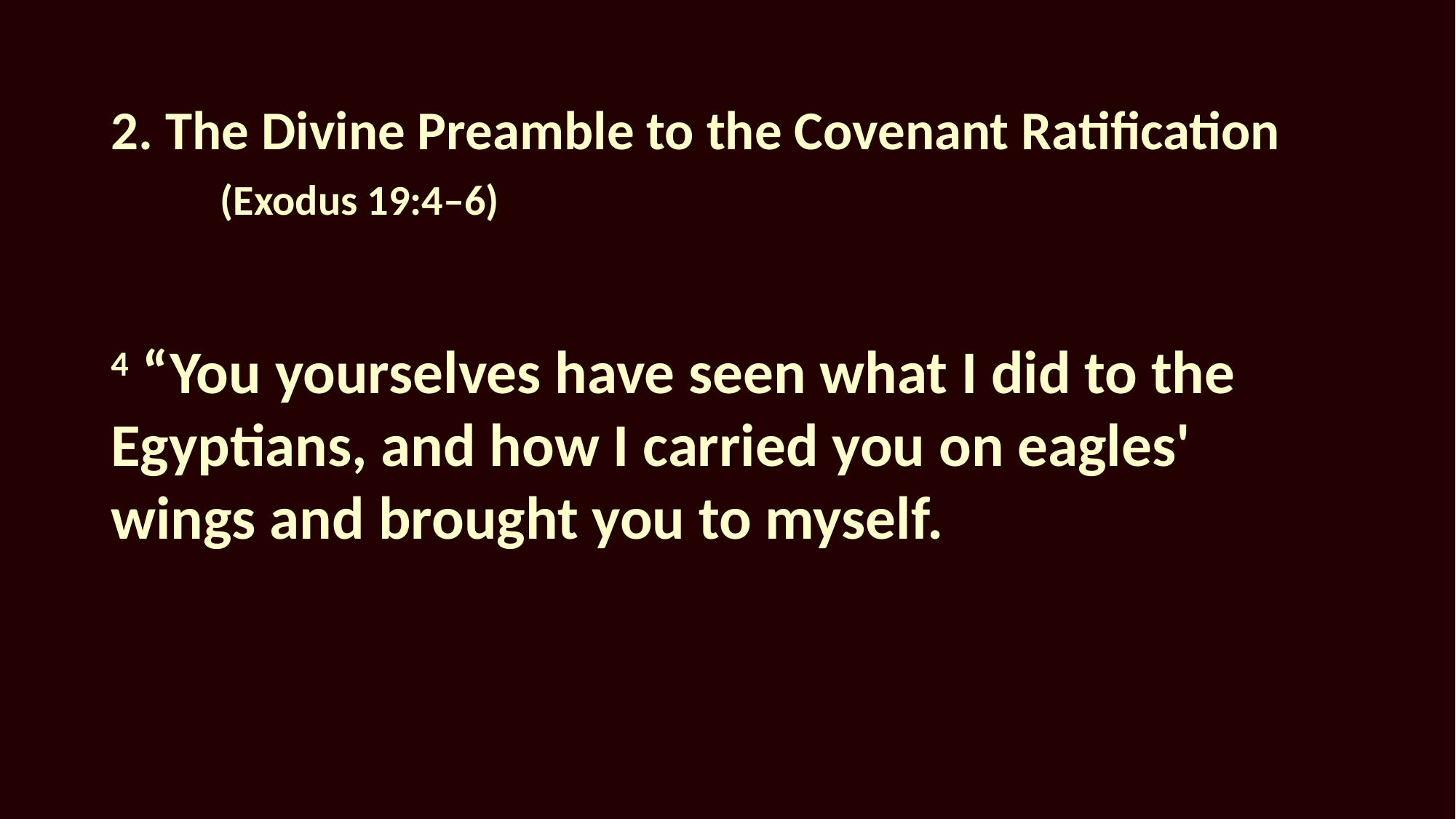

# 2.	The Divine Preamble to the Covenant Ratification (Exodus 19:4–6)
4 “You yourselves have seen what I did to the Egyptians, and how I carried you on eagles' wings and brought you to myself.